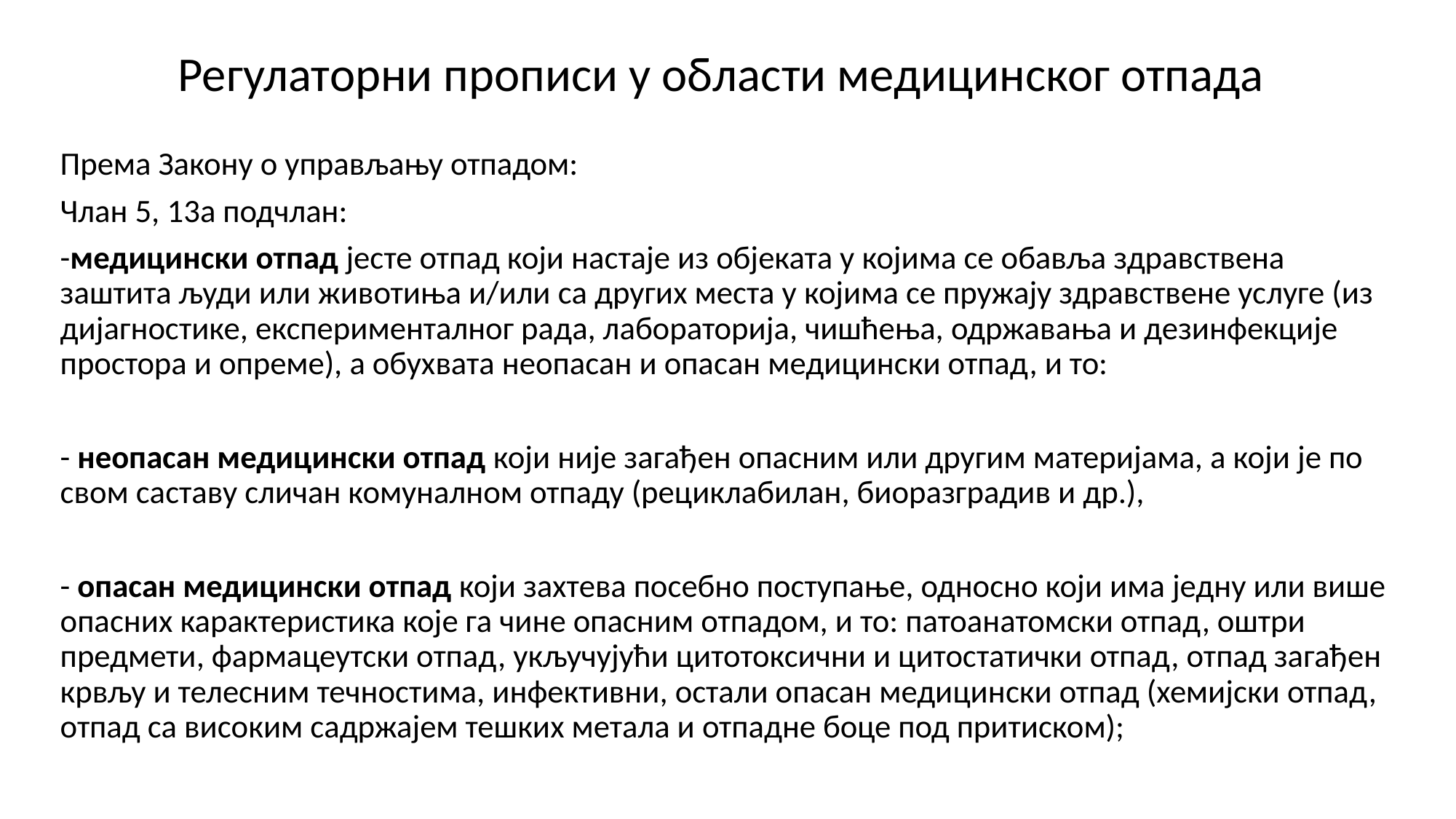

# Регулаторни прописи у области медицинског отпада
Према Закону о управљању отпадом:
Члан 5, 13а подчлан:
-медицински отпад јесте отпад који настаје из објеката у којима се обавља здравствена заштита људи или животиња и/или са других места у којима се пружају здравствене услуге (из дијагностике, експерименталног рада, лабораторија, чишћења, одржавања и дезинфекције простора и опреме), а обухвата неопасан и опасан медицински отпад, и то:

- неопасан медицински отпад који није загађен опасним или другим материјама, а који је по свом саставу сличан комуналном отпаду (рециклабилан, биоразградив и др.),

- опасан медицински отпад који захтева посебно поступање, односно који има једну или више опасних карактеристика које га чине опасним отпадом, и то: патоанатомски отпад, оштри предмети, фармацеутски отпад, укључујући цитотоксични и цитостатички отпад, отпад загађен крвљу и телесним течностима, инфективни, остали опасан медицински отпад (хемијски отпад, отпад са високим садржајем тешких метала и отпадне боце под притиском);